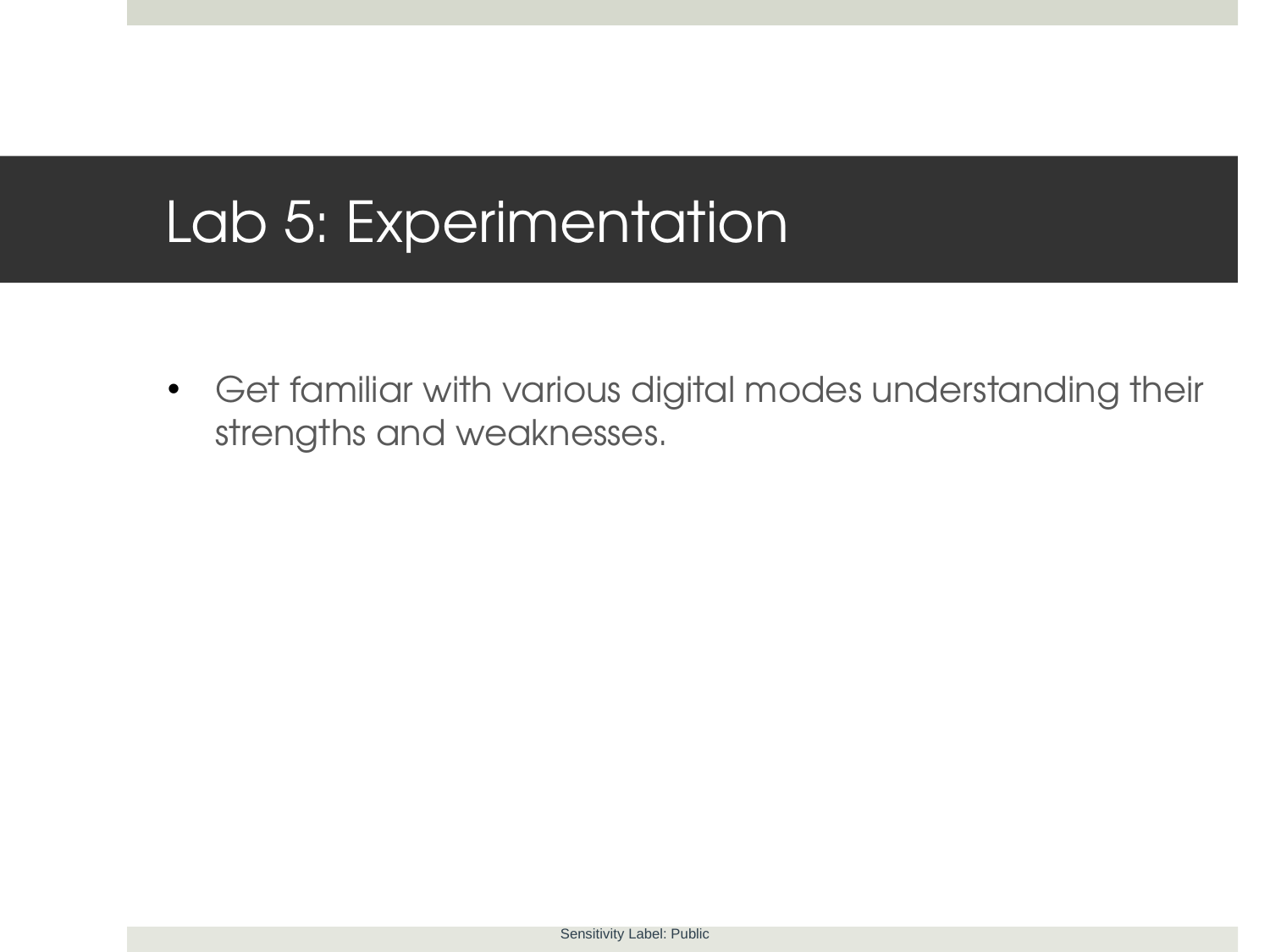

# Lab 5: Experimentation
Get familiar with various digital modes understanding their strengths and weaknesses.